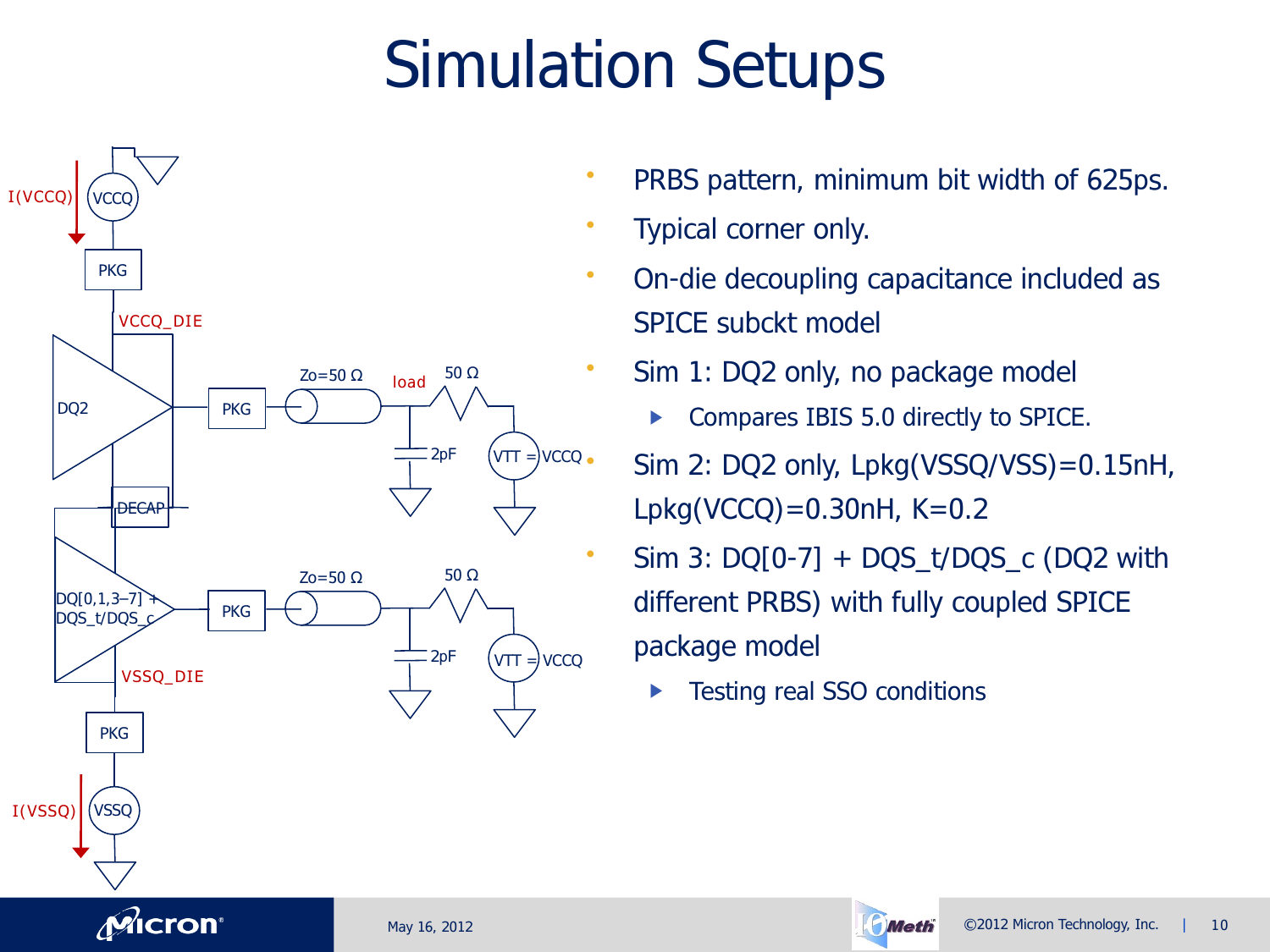

# Simulation Setups
PRBS pattern, minimum bit width of 625ps.
Typical corner only.
On-die decoupling capacitance included as SPICE subckt model
Sim 1: DQ2 only, no package model
Compares IBIS 5.0 directly to SPICE.
Sim 2: DQ2 only, Lpkg(VSSQ/VSS)=0.15nH, Lpkg(VCCQ)=0.30nH, K=0.2
Sim 3: DQ[0-7] + DQS_t/DQS_c (DQ2 with different PRBS) with fully coupled SPICE package model
Testing real SSO conditions

VCCQ

PKG
I(VCCQ)
VCCQ_DIE

50 Ω
Zo=50 Ω

2pF
VTT = VCCQ

PKG
load
DQ2

DECAP

50 Ω
Zo=50 Ω

2pF

PKG
DQ[0,1,3–7] +
DQS_t/DQS_c
VTT = VCCQ
VSSQ_DIE

PKG

VSSQ

I(VSSQ)
May 16, 2012